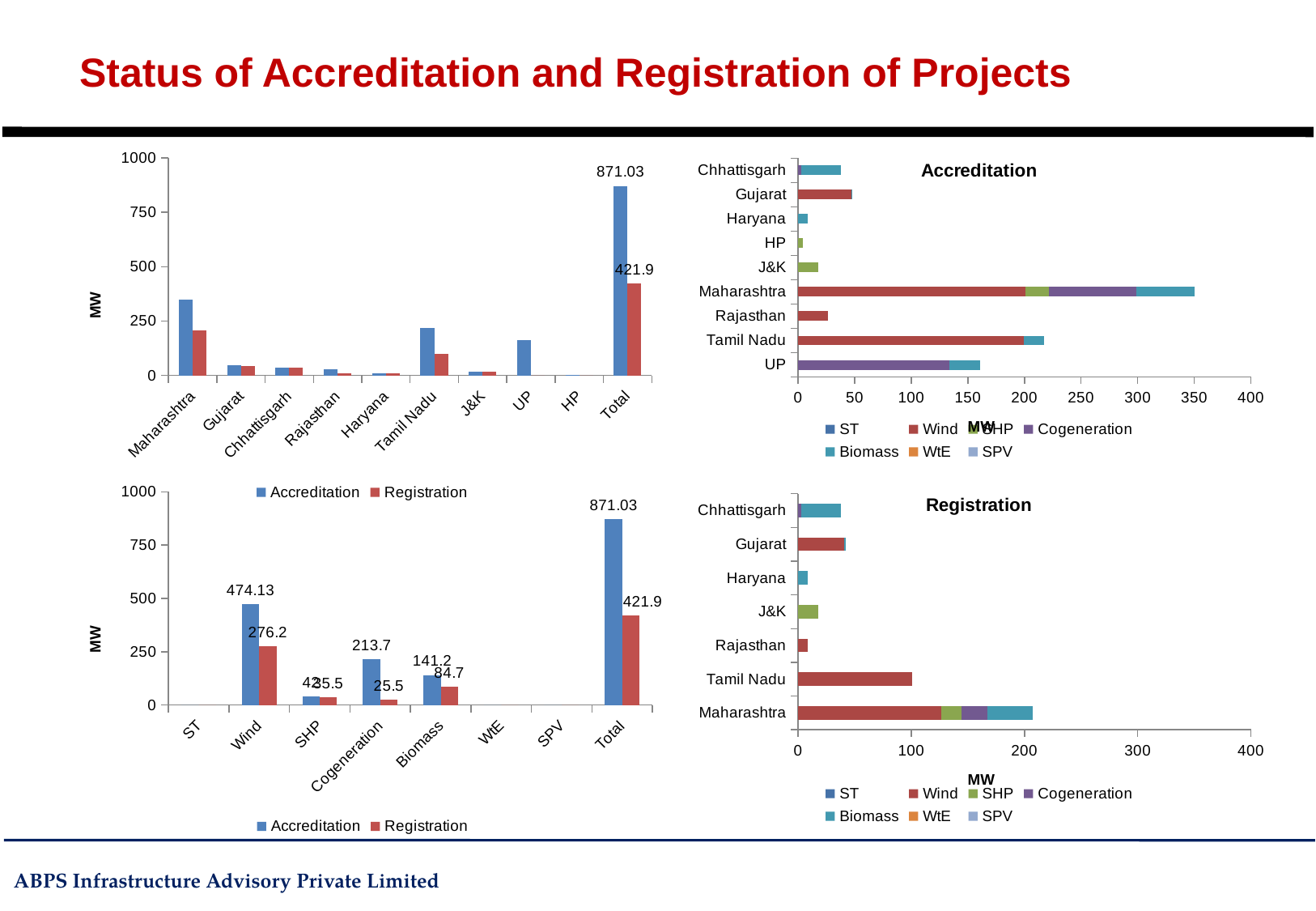

# Status of Accreditation and Registration of Projects

### Chart

| Category | Accreditation | Registration |
|---|---|---|
| Maharashtra | 350.53 | 207.35000000000002 |
| Gujarat | 48.1 | 42.0 |
| Chhattisgarh | 37.5 | 37.5 |
| Rajasthan | 26.7 | 8.4 |
| Haryana | 8.5 | 8.5 |
| Tamil Nadu | 217.5 | 100.64999999999999 |
| J&K | 17.5 | 17.5 |
| UP | 160.7 | 0.0 |
| HP | 4.0 | 0.0 |
| Total | 871.03 | 421.9 |

### Chart: Accreditation

| Category | ST | Wind | SHP | Cogeneration | Biomass | WtE | SPV |
|---|---|---|---|---|---|---|---|
| UP | 0.0 | 0.0 | 0.0 | 133.7 | 27.0 | 0.0 | 0.0 |
| Tamil Nadu | 0.0 | 199.5 | 0.0 | 0.0 | 18.0 | 0.0 | 0.0 |
| Rajasthan | 0.0 | 26.7 | 0.0 | 0.0 | 0.0 | 0.0 | 0.0 |
| Maharashtra | 0.0 | 201.03 | 20.5 | 77.5 | 51.5 | 0.0 | 0.0 |
| J&K | 0.0 | 0.0 | 17.5 | 0.0 | 0.0 | 0.0 | 0.0 |
| HP | 0.0 | 0.0 | 4.0 | 0.0 | 0.0 | 0.0 | 0.0 |
| Haryana | 0.0 | 0.0 | 0.0 | 0.0 | 8.5 | 0.0 | 0.0 |
| Gujarat | 0.0 | 46.9 | 0.0 | 0.0 | 1.2 | 0.0 | 0.0 |
| Chhattisgarh | 0.0 | 0.0 | 0.0 | 2.5 | 35.0 | 0.0 | 0.0 |

### Chart

| Category | Accreditation | Registration |
|---|---|---|
| ST | 0.0 | 0.0 |
| Wind | 474.13 | 276.2 |
| SHP | 42.0 | 35.5 |
| Cogeneration | 213.7 | 25.5 |
| Biomass | 141.2 | 84.7 |
| WtE | 0.0 | 0.0 |
| SPV | 0.0 | 0.0 |
| Total | 871.03 | 421.9 |

### Chart: Registration

| Category | ST | Wind | SHP | Cogeneration | Biomass | WtE | SPV |
|---|---|---|---|---|---|---|---|
| Maharashtra | 0.0 | 126.35 | 18.0 | 23.0 | 40.0 | 0.0 | 0.0 |
| Tamil Nadu | 0.0 | 100.64999999999999 | 0.0 | 0.0 | 0.0 | 0.0 | 0.0 |
| Rajasthan | 0.0 | 8.4 | 0.0 | 0.0 | 0.0 | 0.0 | 0.0 |
| J&K | 0.0 | 0.0 | 17.5 | 0.0 | 0.0 | 0.0 | 0.0 |
| Haryana | 0.0 | 0.0 | 0.0 | 0.0 | 8.5 | 0.0 | 0.0 |
| Gujarat | 0.0 | 40.80000000000001 | 0.0 | 0.0 | 1.2 | 0.0 | 0.0 |
| Chhattisgarh | 0.0 | 0.0 | 0.0 | 2.5 | 35.0 | 0.0 | 0.0 |